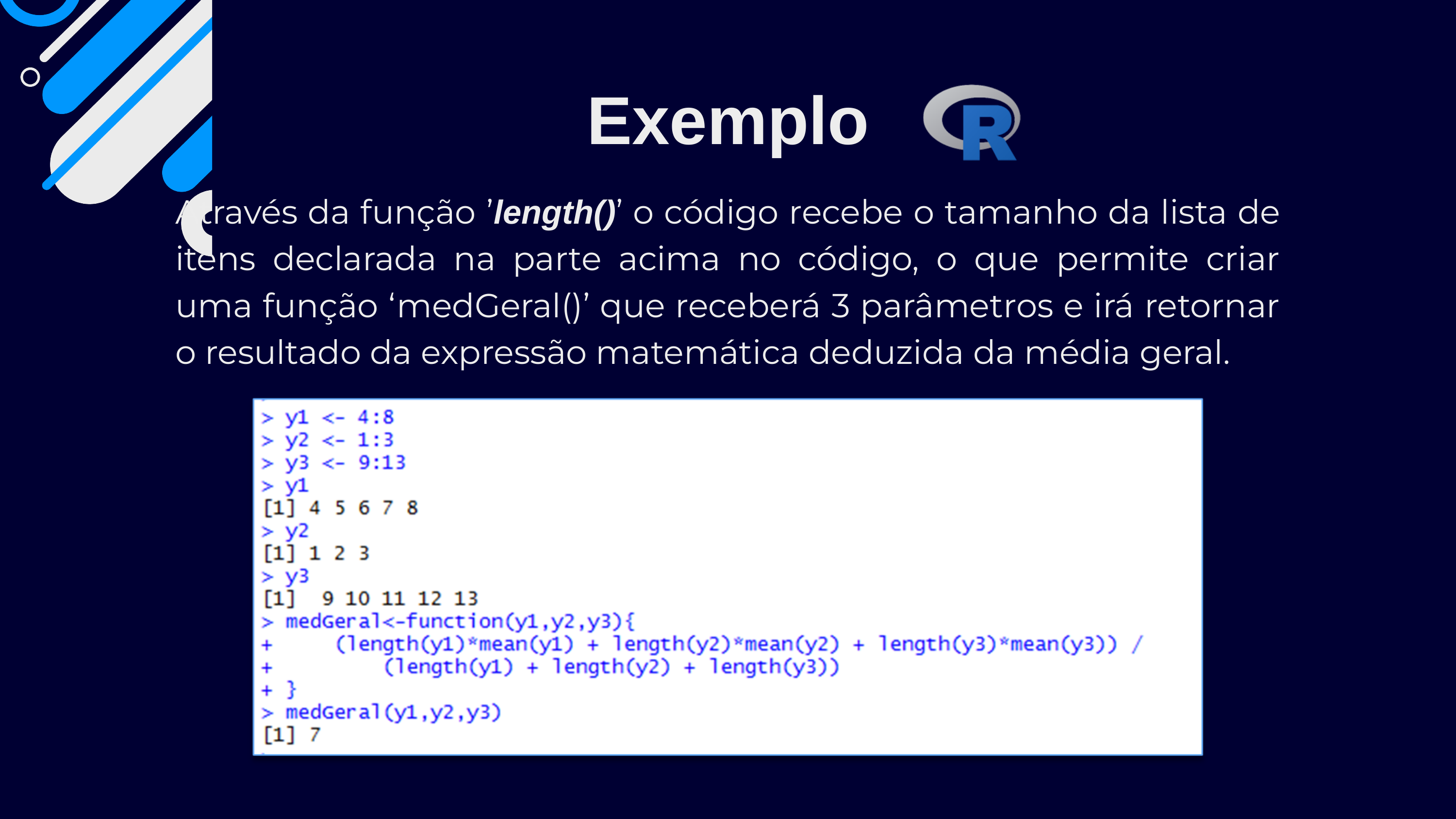

Exemplo
Através da função ’length()’ o código recebe o tamanho da lista de itens declarada na parte acima no código, o que permite criar uma função ‘medGeral()’ que receberá 3 parâmetros e irá retornar o resultado da expressão matemática deduzida da média geral.